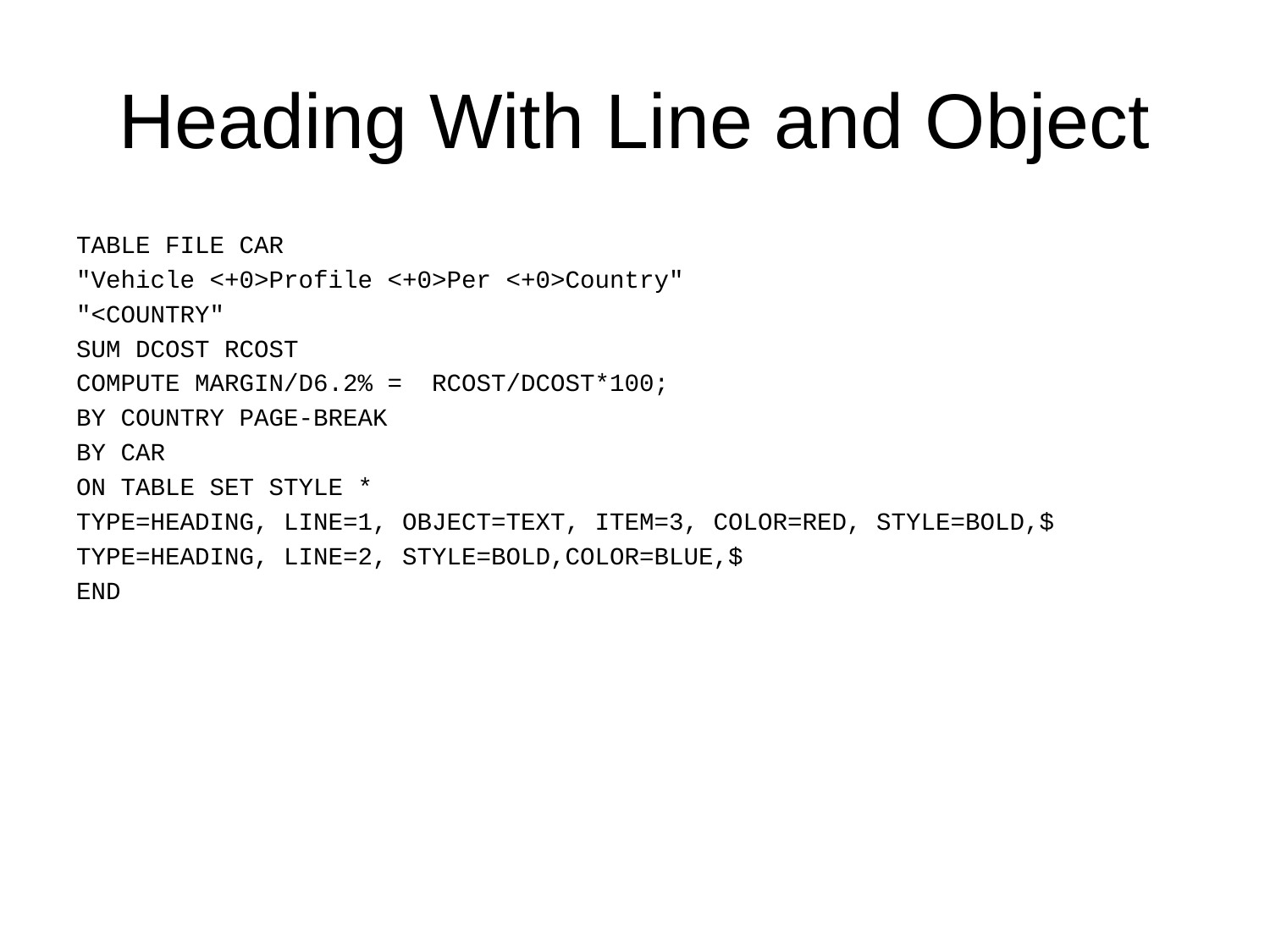

# Heading With Line and Object
TABLE FILE CAR
"Vehicle <+0>Profile <+0>Per <+0>Country"
"<COUNTRY"
SUM DCOST RCOST
COMPUTE MARGIN/D6.2% =  RCOST/DCOST*100;
BY COUNTRY PAGE-BREAK
BY CAR
ON TABLE SET STYLE *
TYPE=HEADING, LINE=1, OBJECT=TEXT, ITEM=3, COLOR=RED, STYLE=BOLD,$
TYPE=HEADING, LINE=2, STYLE=BOLD,COLOR=BLUE,$
END